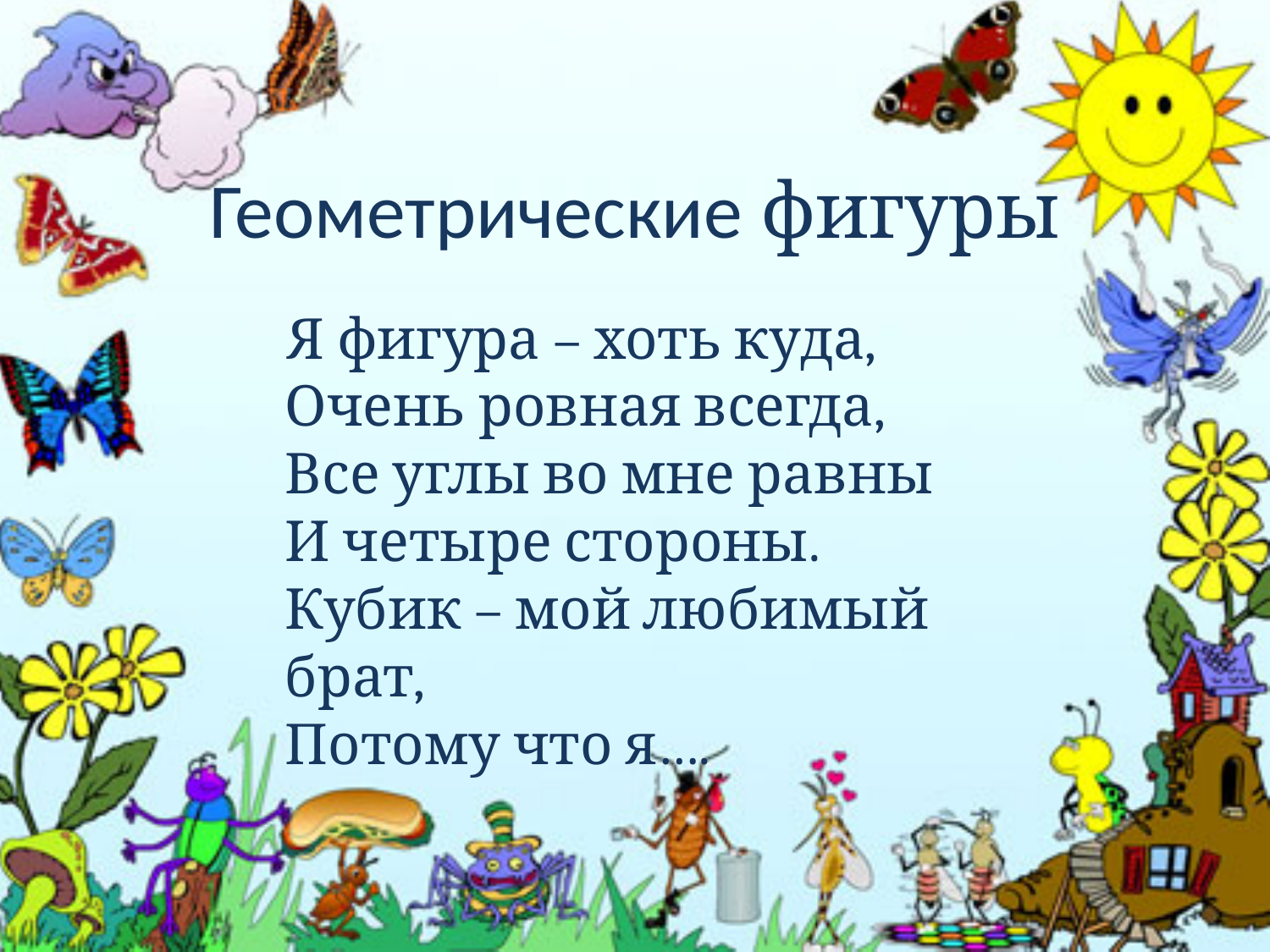

# Геометрические фигуры
    Я фигура – хоть куда,
Очень ровная всегда,
Все углы во мне равны
И четыре стороны.
Кубик – мой любимый брат,
Потому что я….